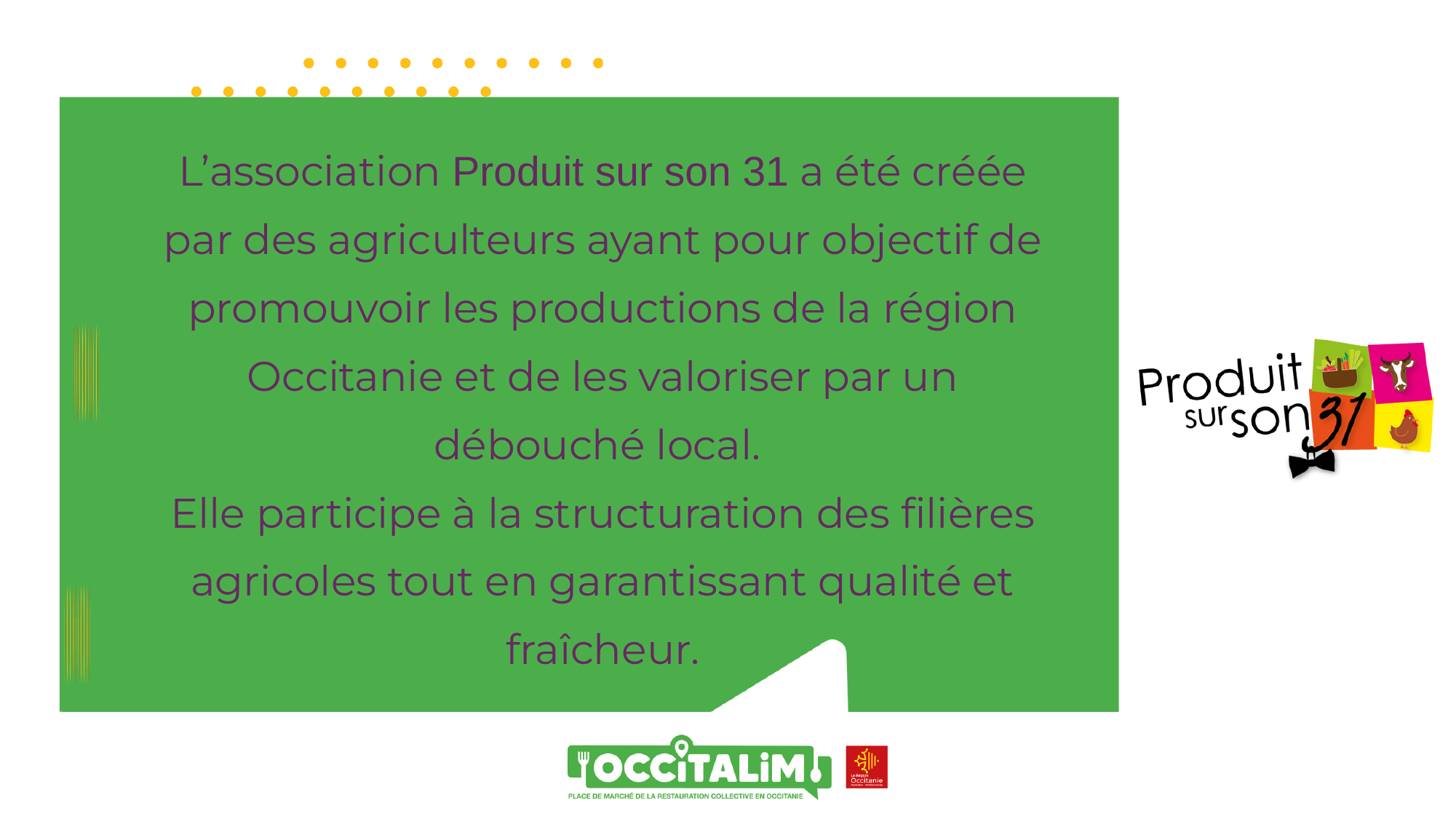

L’association Produit sur son 31 a été créée par des agriculteurs ayant pour objectif de promouvoir les productions de la région Occitanie et de les valoriser par un débouché local.
Elle participe à la structuration des filières agricoles tout en garantissant qualité et fraîcheur.